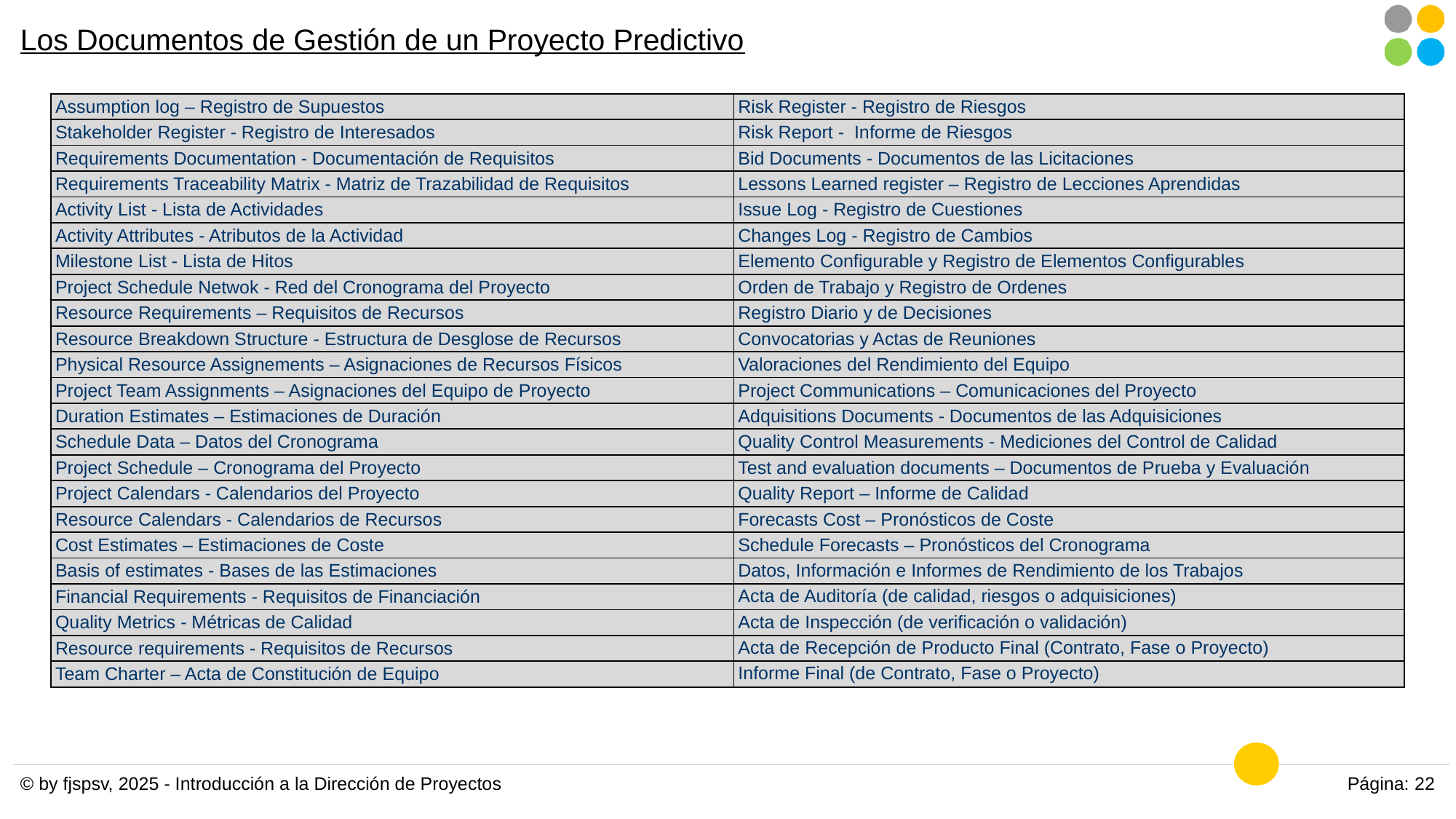

# Los Documentos de Gestión de un Proyecto Predictivo
| Assumption log – Registro de Supuestos | Risk Register - Registro de Riesgos |
| --- | --- |
| Stakeholder Register - Registro de Interesados | Risk Report - Informe de Riesgos |
| Requirements Documentation - Documentación de Requisitos | Bid Documents - Documentos de las Licitaciones |
| Requirements Traceability Matrix - Matriz de Trazabilidad de Requisitos | Lessons Learned register – Registro de Lecciones Aprendidas |
| Activity List - Lista de Actividades | Issue Log - Registro de Cuestiones |
| Activity Attributes - Atributos de la Actividad | Changes Log - Registro de Cambios |
| Milestone List - Lista de Hitos | Elemento Configurable y Registro de Elementos Configurables |
| Project Schedule Netwok - Red del Cronograma del Proyecto | Orden de Trabajo y Registro de Ordenes |
| Resource Requirements – Requisitos de Recursos | Registro Diario y de Decisiones |
| Resource Breakdown Structure - Estructura de Desglose de Recursos | Convocatorias y Actas de Reuniones |
| Physical Resource Assignements – Asignaciones de Recursos Físicos | Valoraciones del Rendimiento del Equipo |
| Project Team Assignments – Asignaciones del Equipo de Proyecto | Project Communications – Comunicaciones del Proyecto |
| Duration Estimates – Estimaciones de Duración | Adquisitions Documents - Documentos de las Adquisiciones |
| Schedule Data – Datos del Cronograma | Quality Control Measurements - Mediciones del Control de Calidad |
| Project Schedule – Cronograma del Proyecto | Test and evaluation documents – Documentos de Prueba y Evaluación |
| Project Calendars - Calendarios del Proyecto | Quality Report – Informe de Calidad |
| Resource Calendars - Calendarios de Recursos | Forecasts Cost – Pronósticos de Coste |
| Cost Estimates – Estimaciones de Coste | Schedule Forecasts – Pronósticos del Cronograma |
| Basis of estimates - Bases de las Estimaciones | Datos, Información e Informes de Rendimiento de los Trabajos |
| Financial Requirements - Requisitos de Financiación | Acta de Auditoría (de calidad, riesgos o adquisiciones) |
| Quality Metrics - Métricas de Calidad | Acta de Inspección (de verificación o validación) |
| Resource requirements - Requisitos de Recursos | Acta de Recepción de Producto Final (Contrato, Fase o Proyecto) |
| Team Charter – Acta de Constitución de Equipo | Informe Final (de Contrato, Fase o Proyecto) |
© by fjspsv, 2025 - Introducción a la Dirección de Proyectos
Página: 22